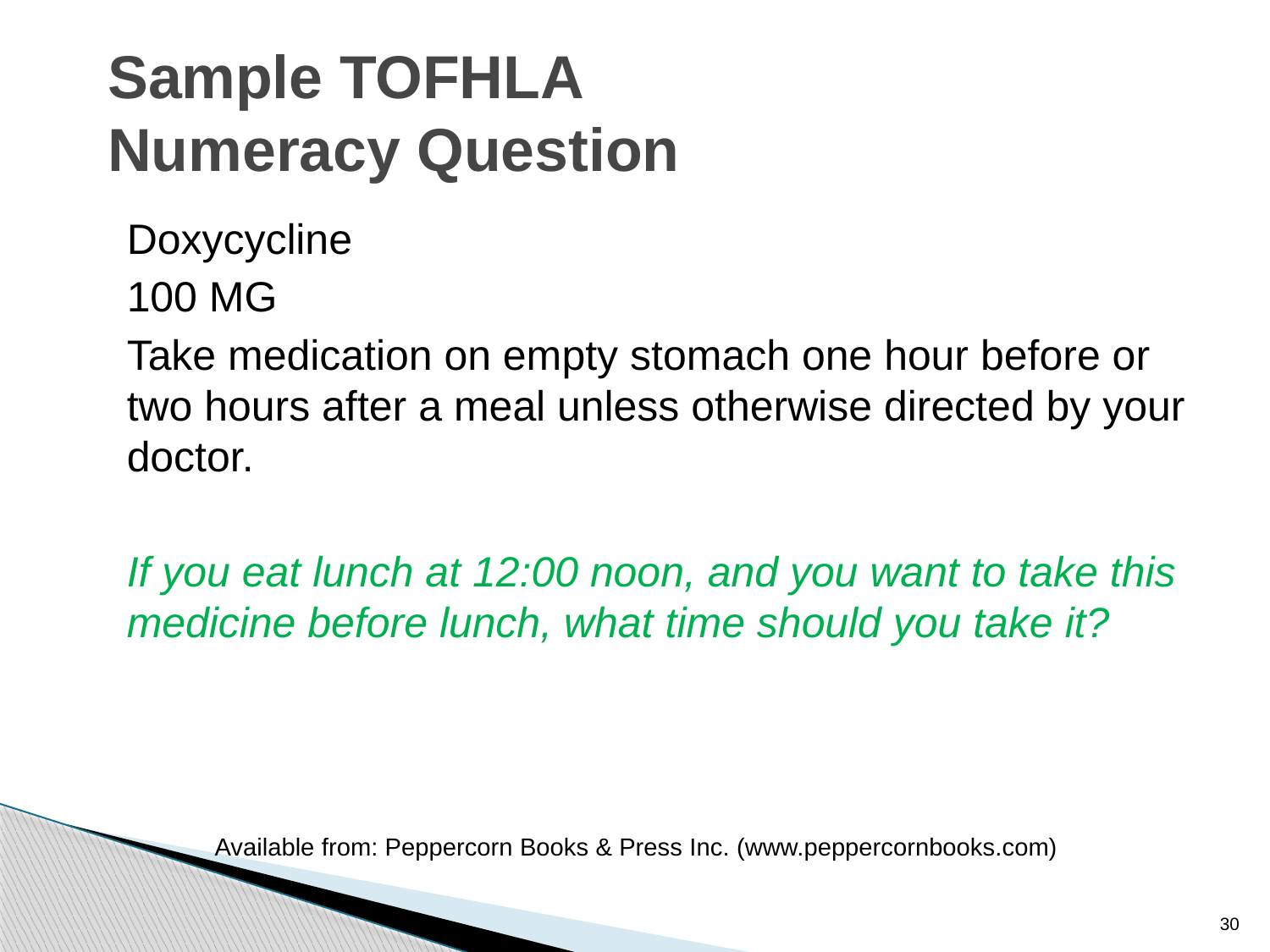

# Sample TOFHLA Numeracy Question
	Doxycycline
	100 MG
	Take medication on empty stomach one hour before or two hours after a meal unless otherwise directed by your doctor.

	If you eat lunch at 12:00 noon, and you want to take this medicine before lunch, what time should you take it?
Available from: Peppercorn Books & Press Inc. (www.peppercornbooks.com)
30